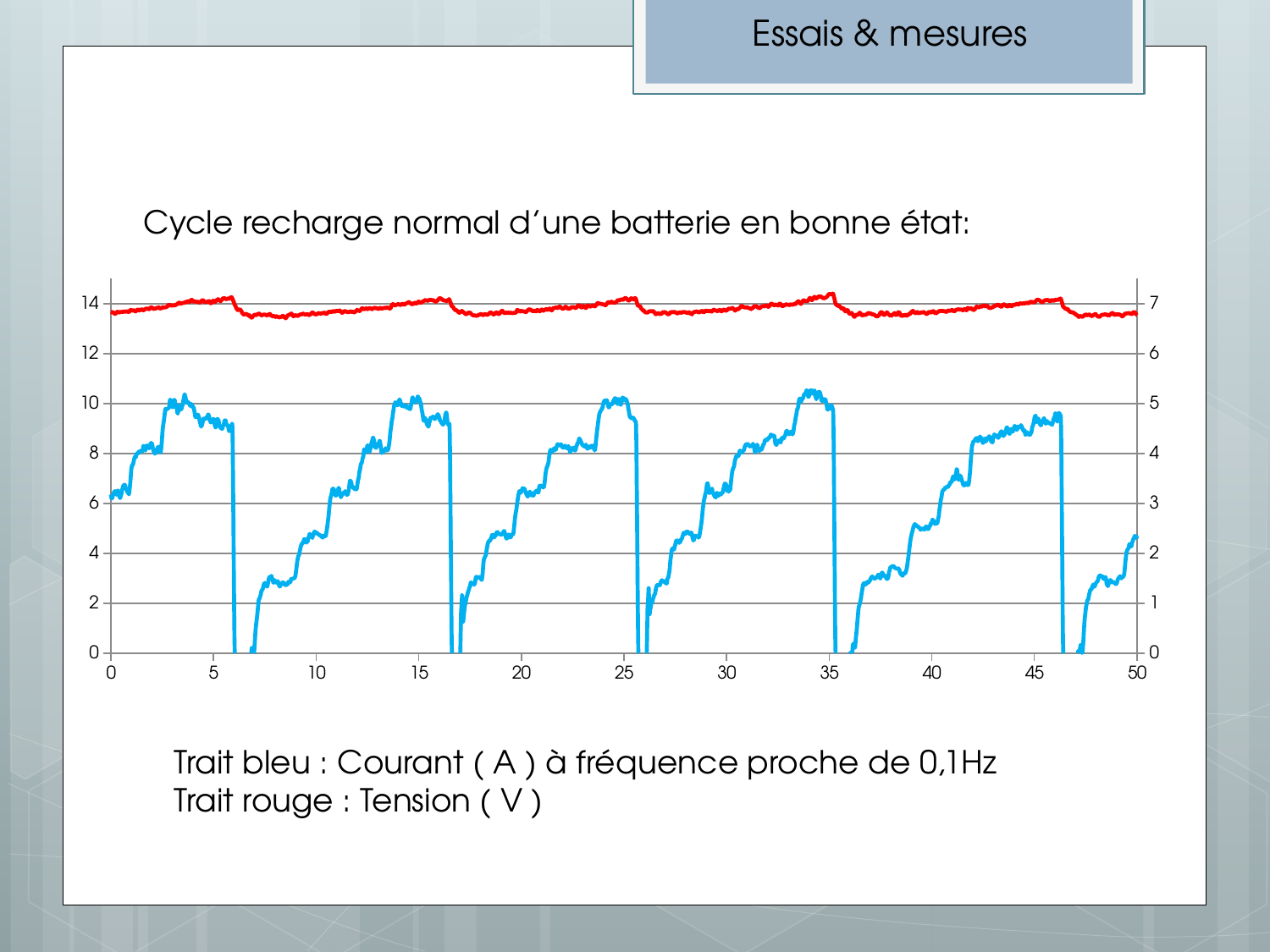

Essais & mesures
Cycle recharge normal d’une batterie en bonne état:

### Chart

| Category |  |  |
|---|---|---|
Trait bleu : Courant ( A ) à fréquence proche de 0,1Hz
Trait rouge : Tension ( V )